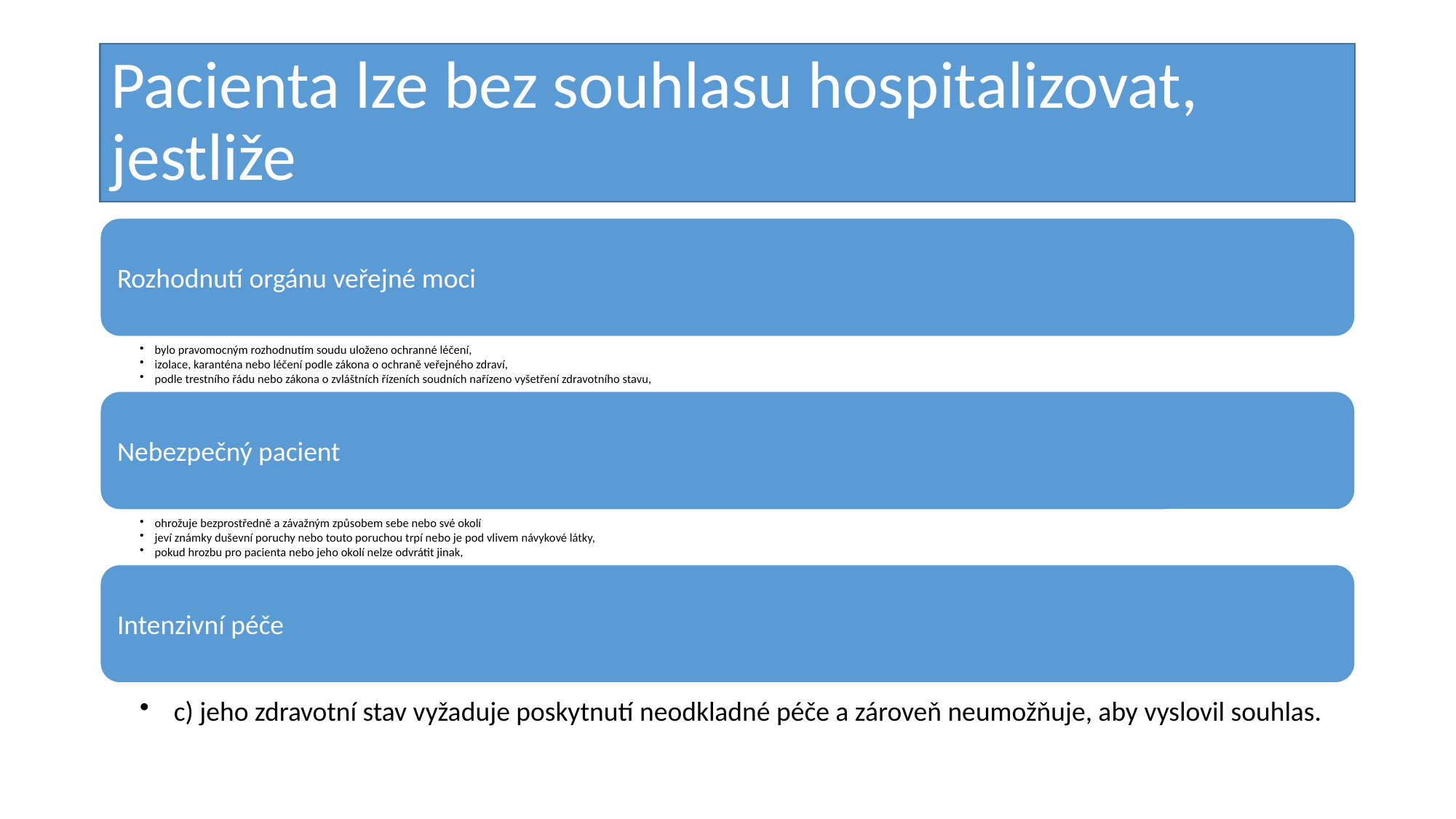

# Pacienta lze bez souhlasu hospitalizovat, jestliže
Rozhodnutí orgánu veřejné moci
bylo pravomocným rozhodnutím soudu uloženo ochranné léčení,
izolace, karanténa nebo léčení podle zákona o ochraně veřejného zdraví,
podle trestního řádu nebo zákona o zvláštních řízeních soudních nařízeno vyšetření zdravotního stavu,
Nebezpečný pacient
ohrožuje bezprostředně a závažným způsobem sebe nebo své okolí
jeví známky duševní poruchy nebo touto poruchou trpí nebo je pod vlivem návykové látky,
pokud hrozbu pro pacienta nebo jeho okolí nelze odvrátit jinak,
Intenzivní péče
c) jeho zdravotní stav vyžaduje poskytnutí neodkladné péče a zároveň neumožňuje, aby vyslovil souhlas.